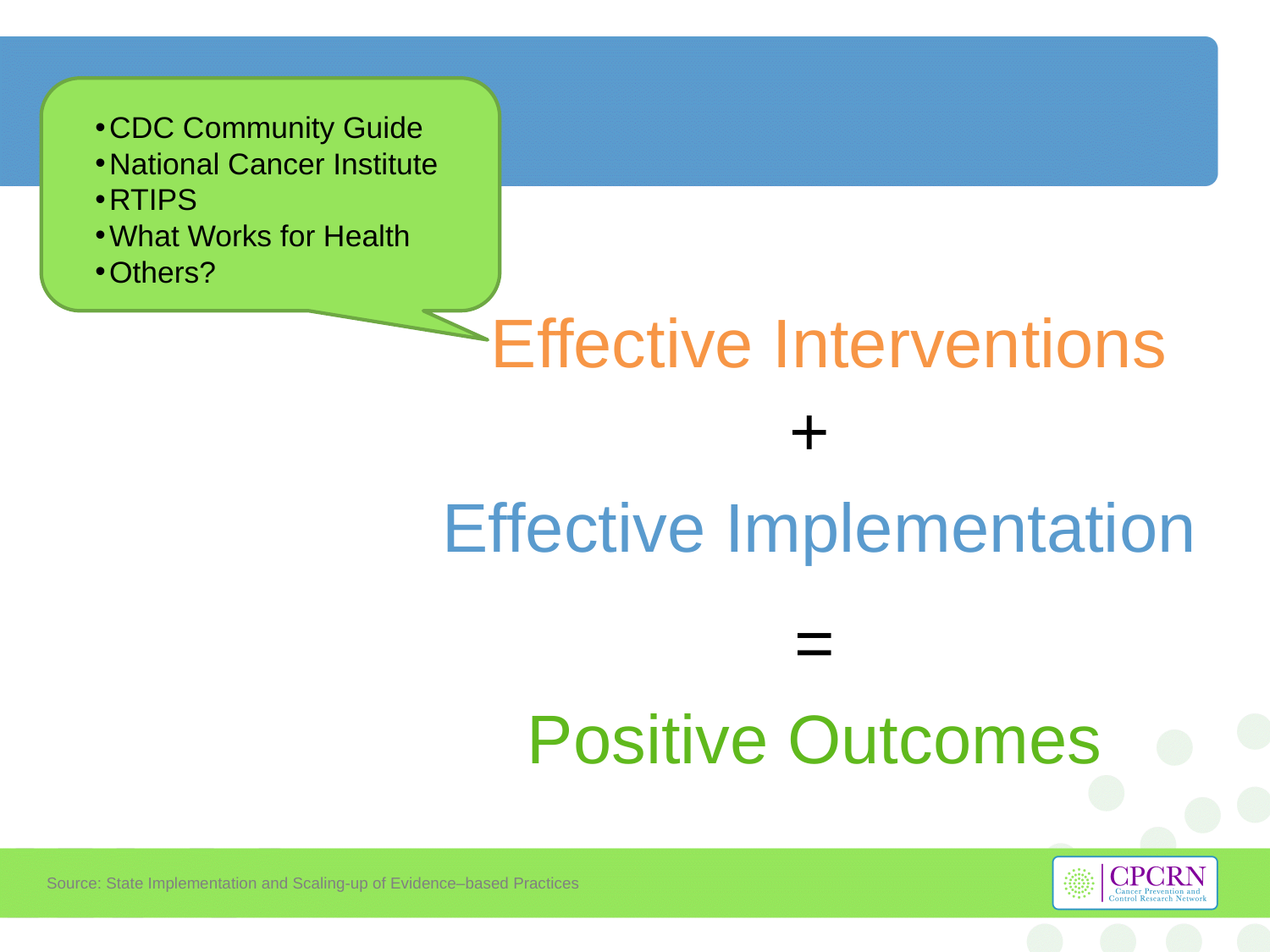

CDC Community Guide
National Cancer Institute
RTIPS
What Works for Health
Others?
Effective Interventions
+
Effective Implementation
=
Positive Outcomes

Source: State Implementation and Scaling-up of Evidence–based Practices